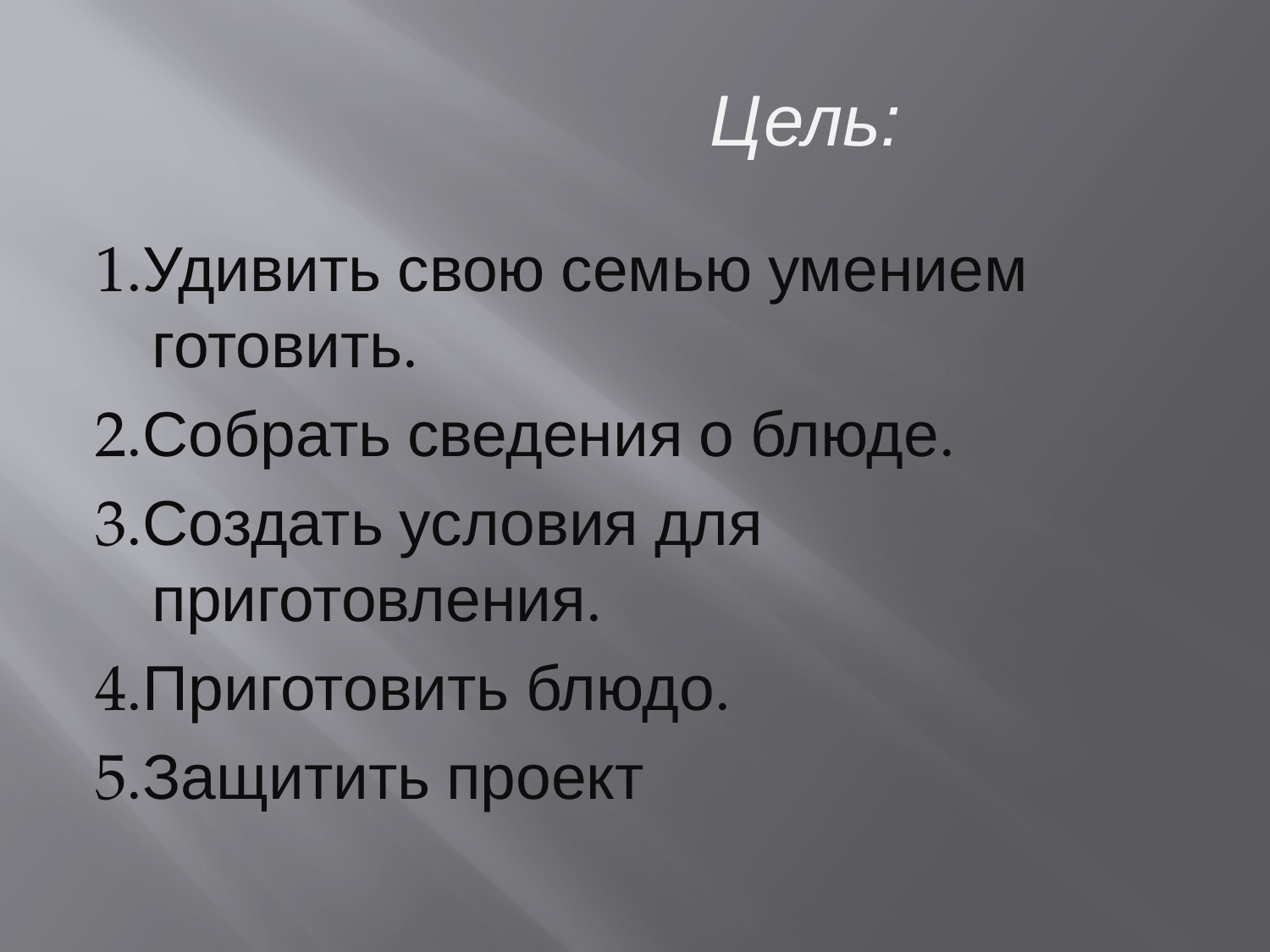

# Цель:
1.Удивить свою семью умением готовить.
2.Собрать сведения о блюде.
3.Создать условия для приготовления.
4.Приготовить блюдо.
5.Защитить проект